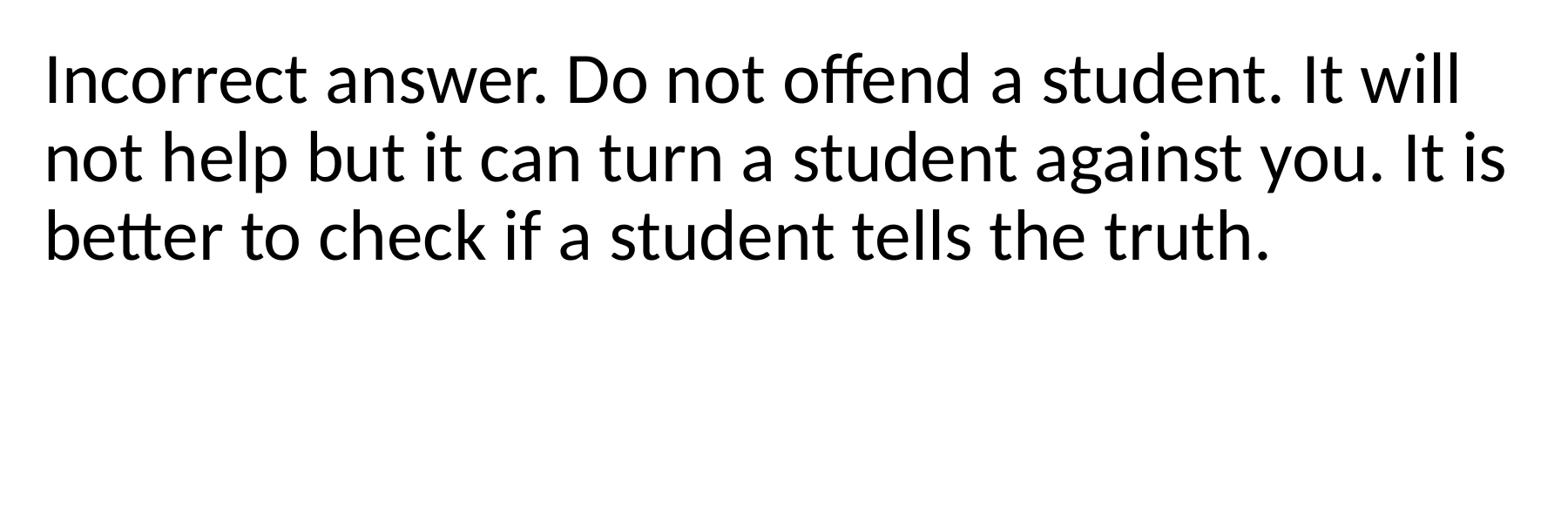

Incorrect answer. Do not offend a student. It will not help but it can turn a student against you. It is better to check if a student tells the truth.